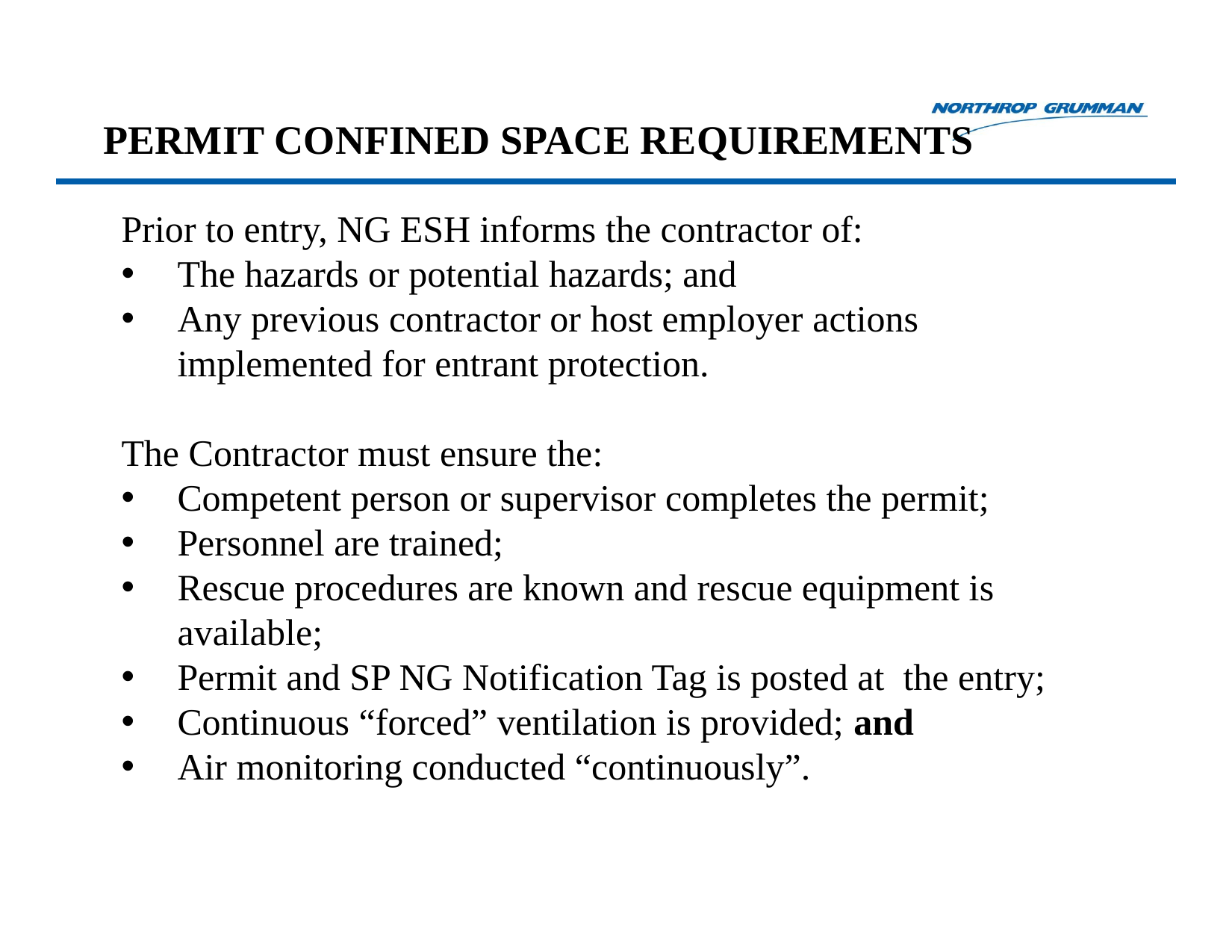

# PERMIT CONFINED SPACE REQUIREMENTS
Prior to entry, NG ESH informs the contractor of:
The hazards or potential hazards; and
Any previous contractor or host employer actions implemented for entrant protection.

The Contractor must ensure the:
Competent person or supervisor completes the permit;
Personnel are trained;
Rescue procedures are known and rescue equipment is available;
Permit and SP NG Notification Tag is posted at  the entry;
Continuous “forced” ventilation is provided; and
Air monitoring conducted “continuously”.